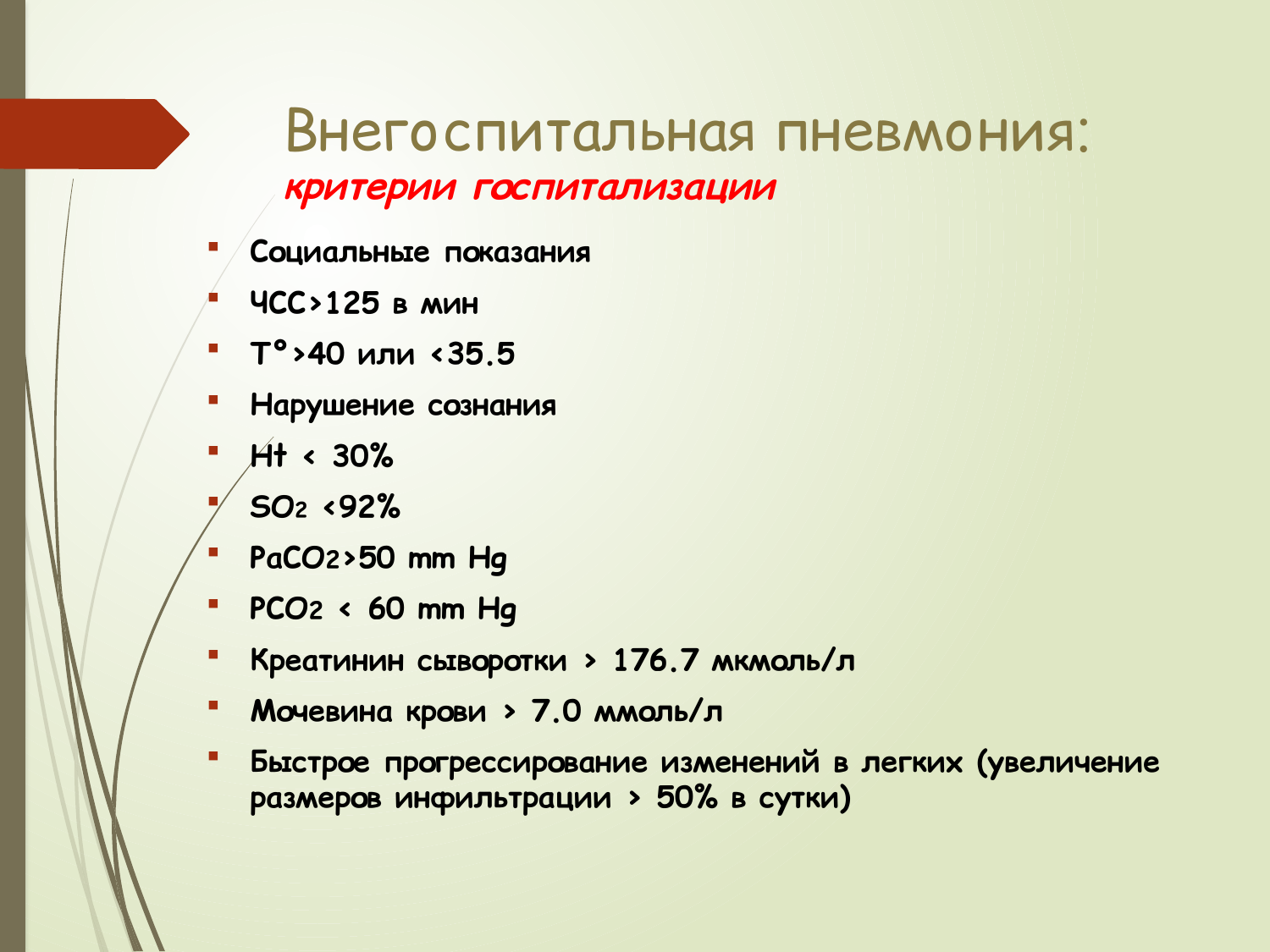

# Внегоспитальная пневмония: критерии госпитализации
Социальные показания
ЧСС>125 в мин
Тº>40 или <35.5
Нарушение сознания
Ht < 30%
SO2 <92%
PaCO2>50 mm Hg
PCO2 < 60 mm Hg
Креатинин сыворотки > 176.7 мкмоль/л
Мочевина крови > 7.0 ммоль/л
Быстрое прогрессирование изменений в легких (увеличение размеров инфильтрации > 50% в сутки)